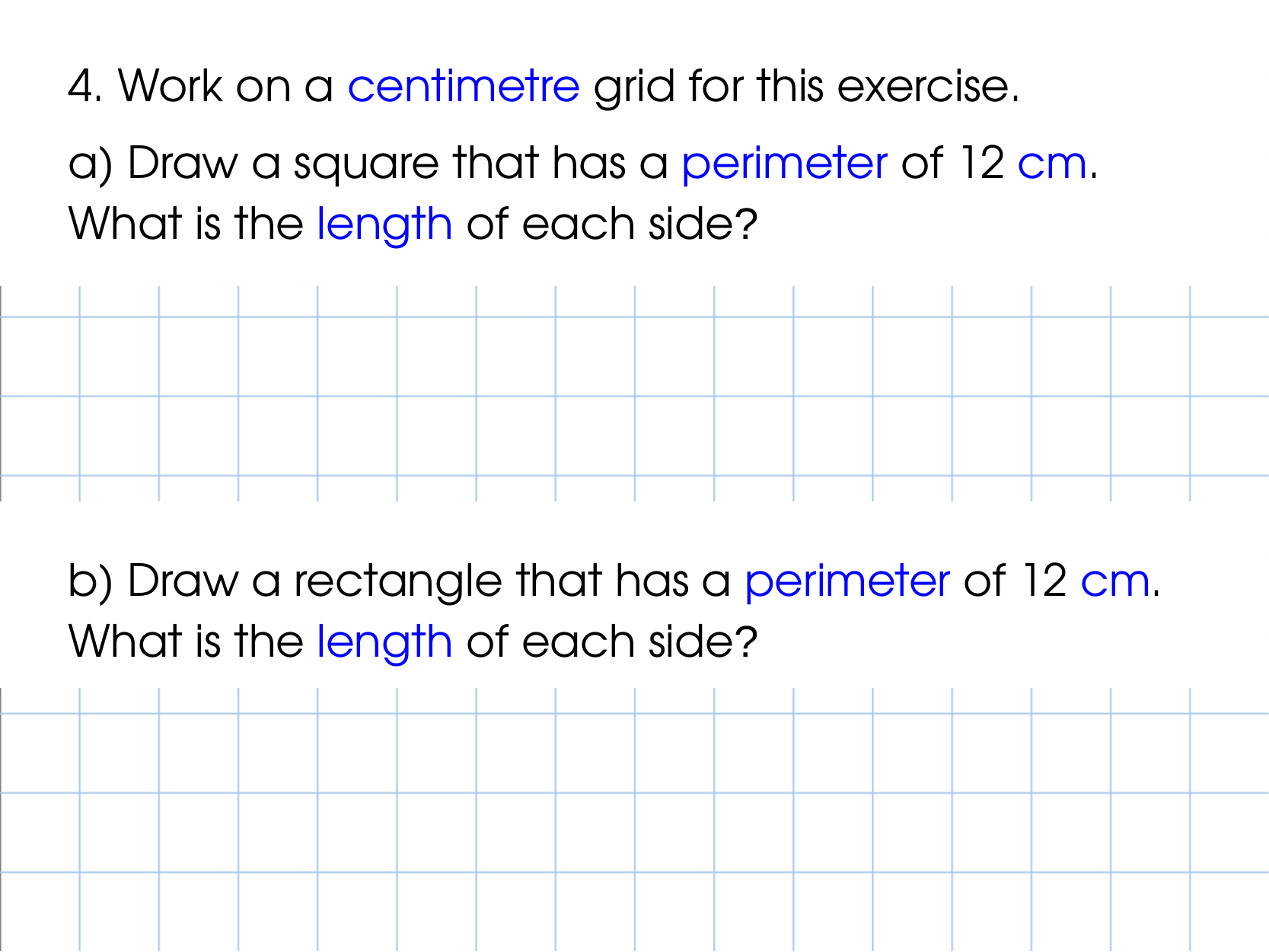

4. Work on a centimetre grid for this exercise.
a) Draw a square that has a perimeter of 12 cm. What is the length of each side?

b) Draw a rectangle that has a perimeter of 12 cm. What is the length of each side?